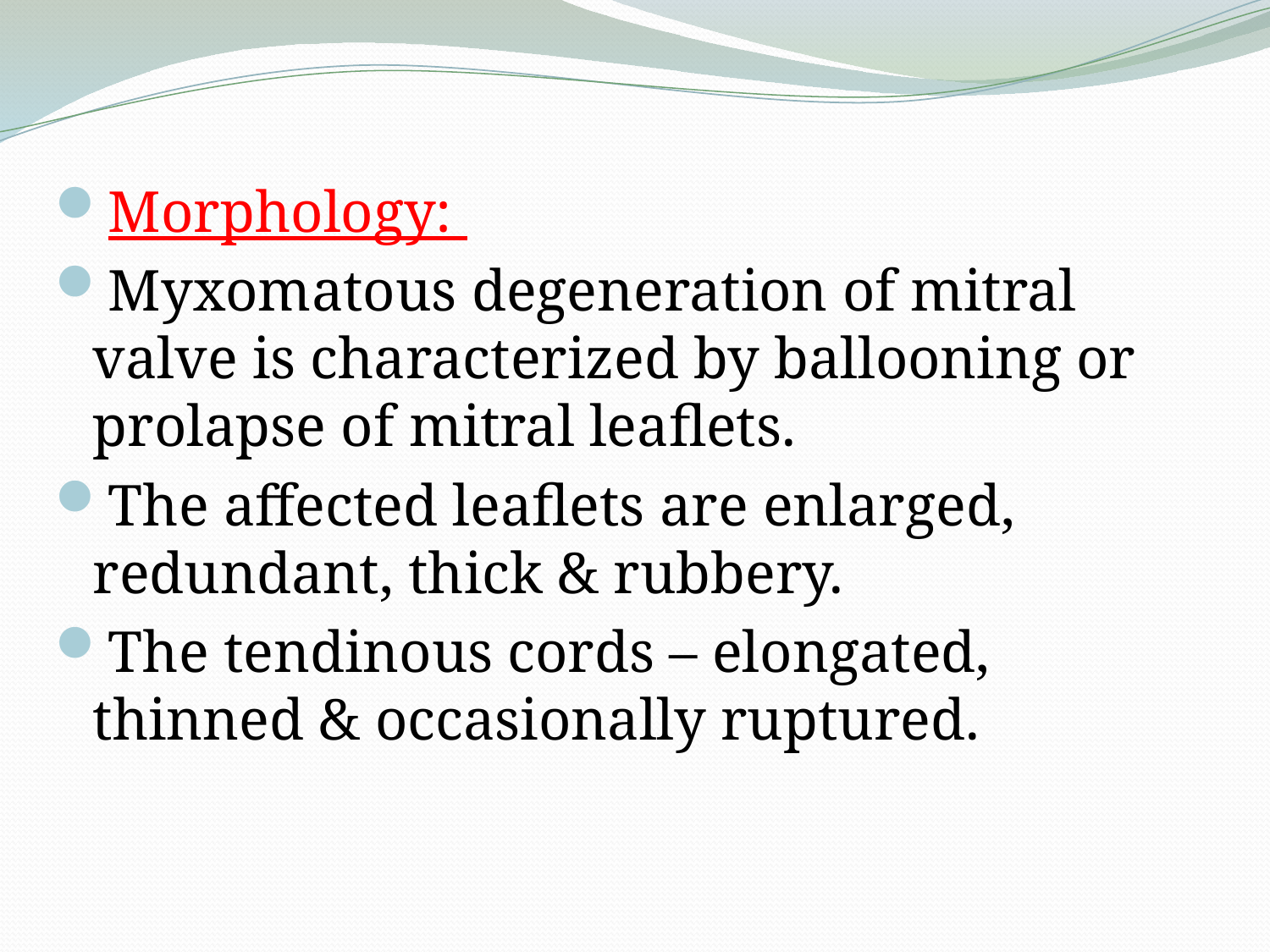

Morphology:
Myxomatous degeneration of mitral valve is characterized by ballooning or prolapse of mitral leaflets.
The affected leaflets are enlarged, redundant, thick & rubbery.
The tendinous cords – elongated, thinned & occasionally ruptured.